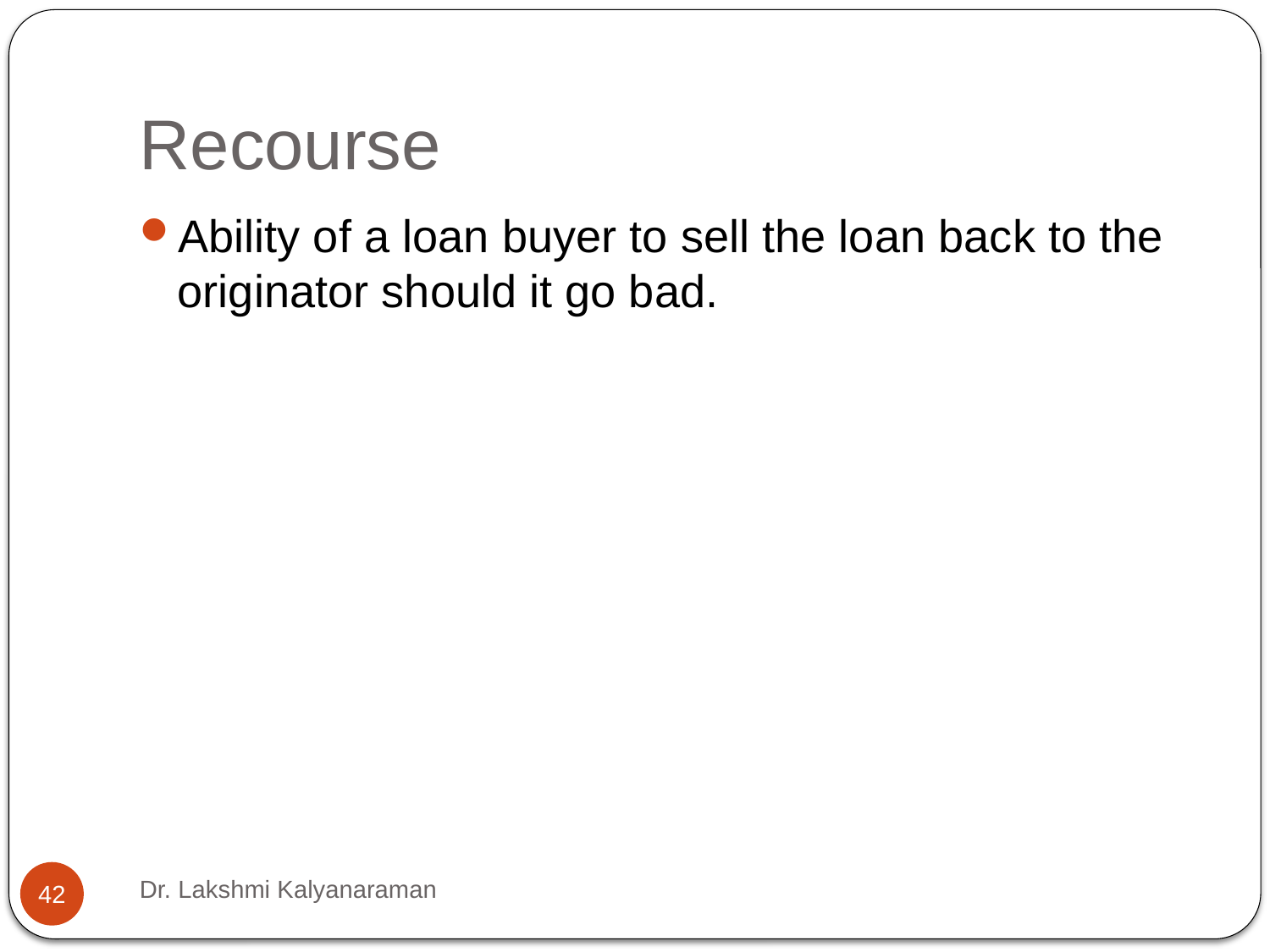

# Recourse
Ability of a loan buyer to sell the loan back to the originator should it go bad.
Dr. Lakshmi Kalyanaraman
42